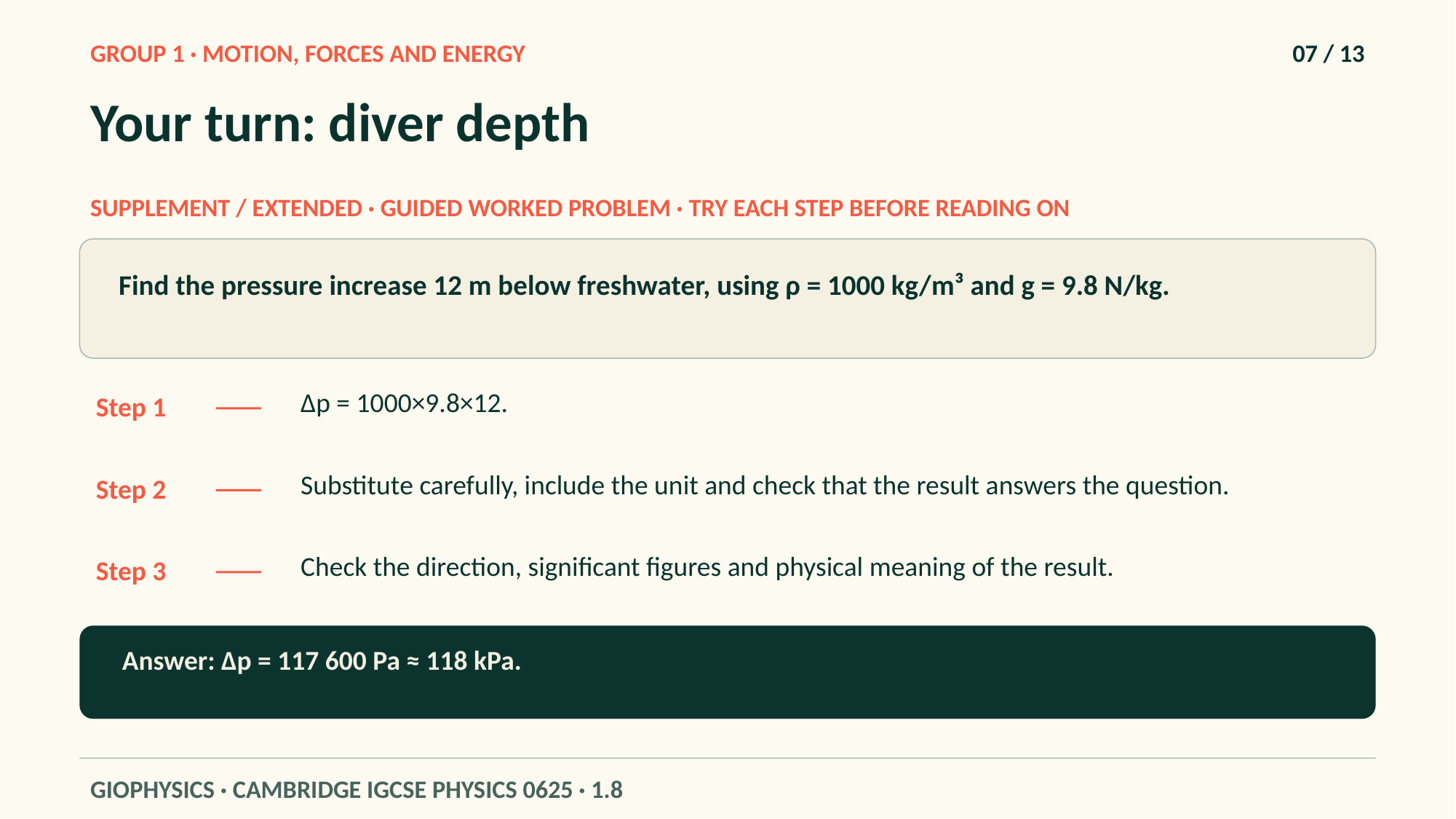

GROUP 1 · MOTION, FORCES AND ENERGY
07 / 13
Your turn: diver depth
SUPPLEMENT / EXTENDED · GUIDED WORKED PROBLEM · TRY EACH STEP BEFORE READING ON

Find the pressure increase 12 m below freshwater, using ρ = 1000 kg/m³ and g = 9.8 N/kg.
Δp = 1000×9.8×12.
Step 1

Substitute carefully, include the unit and check that the result answers the question.
Step 2

Check the direction, significant figures and physical meaning of the result.
Step 3

Answer: Δp = 117 600 Pa ≈ 118 kPa.

GIOPHYSICS · CAMBRIDGE IGCSE PHYSICS 0625 · 1.8